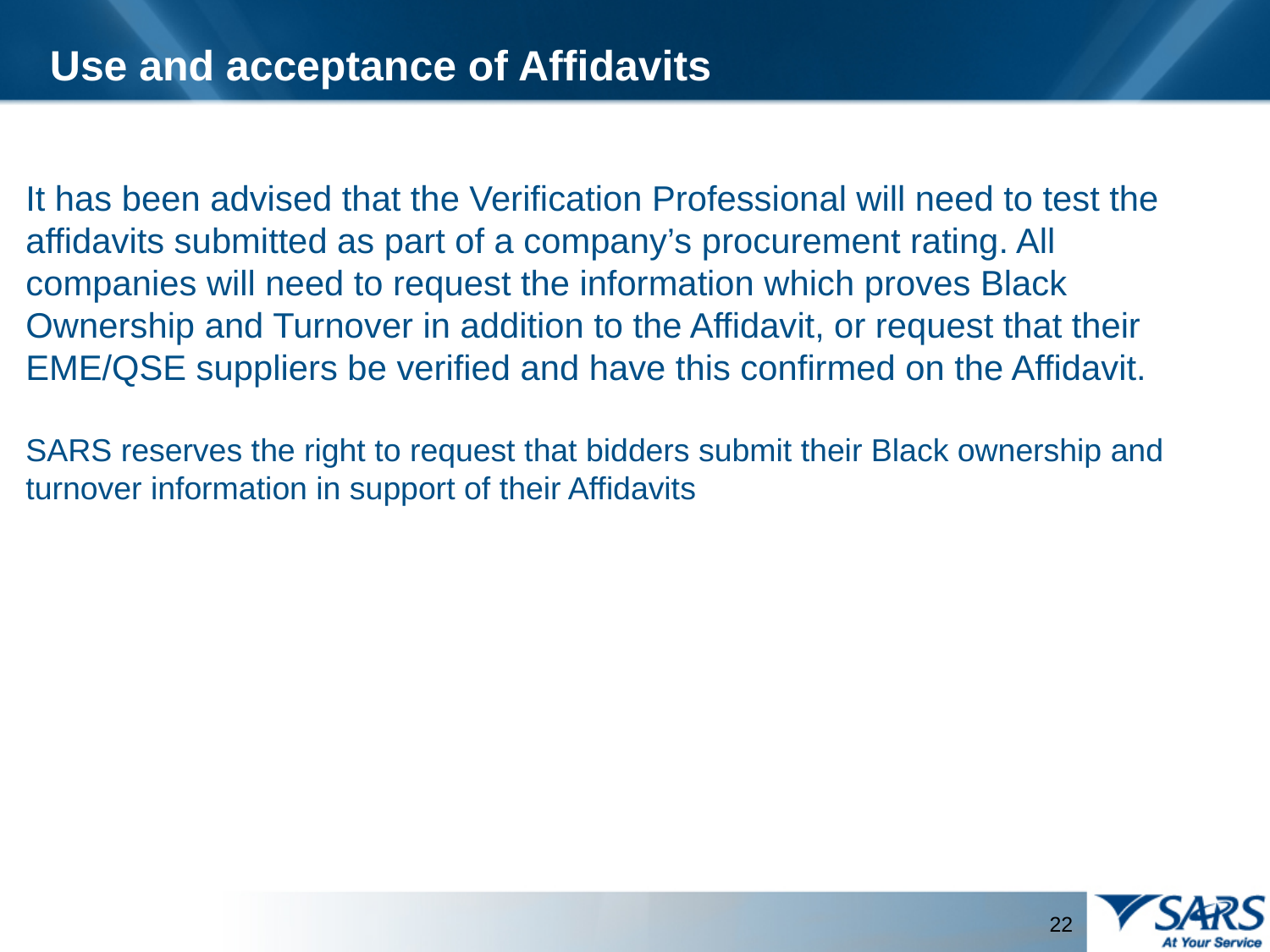

Use and acceptance of Affidavits

It has been advised that the Verification Professional will need to test the affidavits submitted as part of a company’s procurement rating. All companies will need to request the information which proves Black Ownership and Turnover in addition to the Affidavit, or request that their EME/QSE suppliers be verified and have this confirmed on the Affidavit.

SARS reserves the right to request that bidders submit their Black ownership and turnover information in support of their Affidavits

22